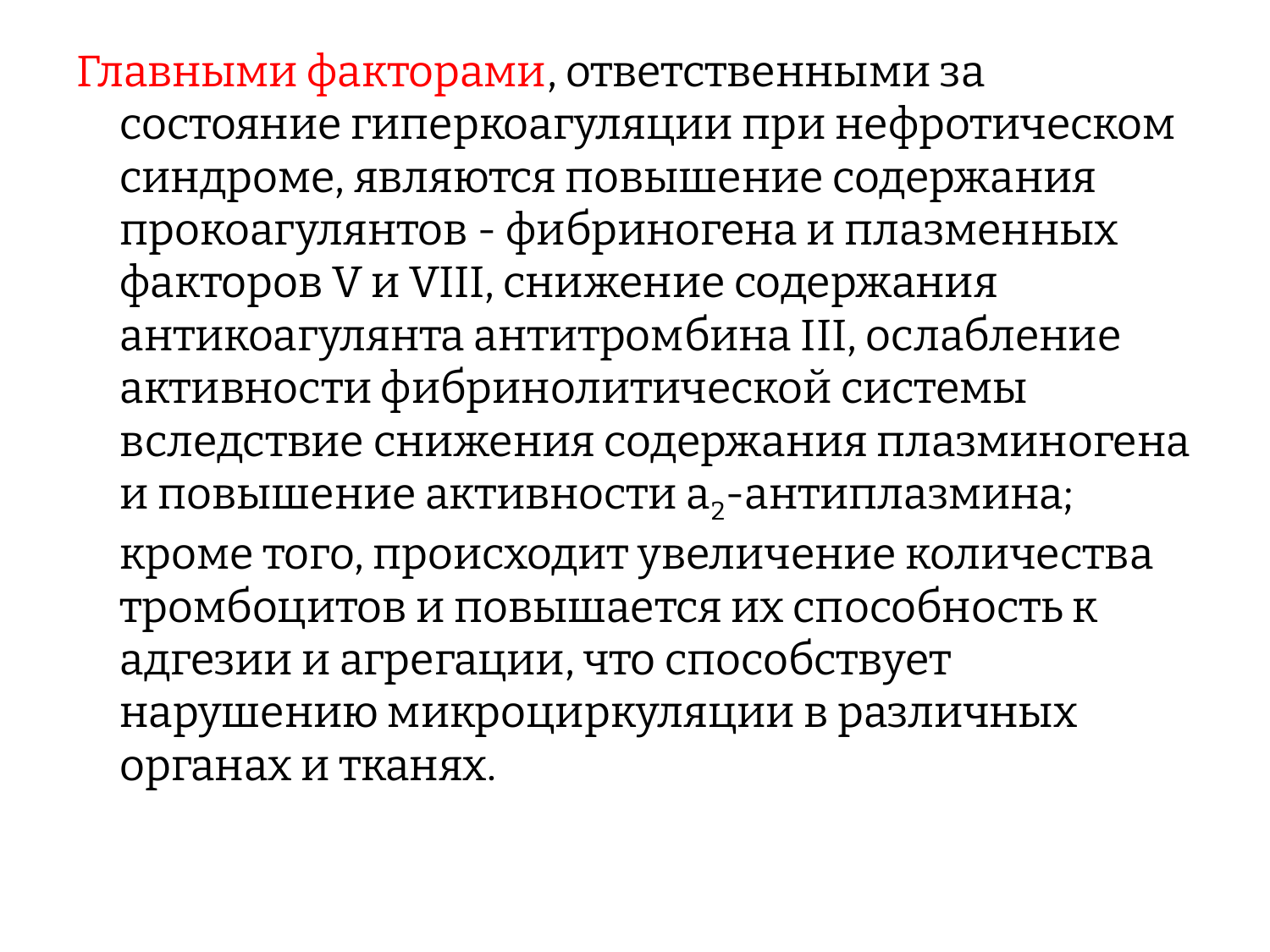

Главными факторами, ответственными за состояние гиперкоагуляции при нефротическом синдроме, являются повышение содержания прокоагулянтов - фибриногена и плазменных факторов V и VIII, снижение содержания антикоагулянта антитромбина III, ослабление активности фибринолитической системы вследствие снижения содержания плазминогена и повышение активности а2-антиплазмина; кроме того, происходит увеличение количества тромбоцитов и повышается их способность к адгезии и агрегации, что способствует нарушению микроциркуляции в различных органах и тканях.

#